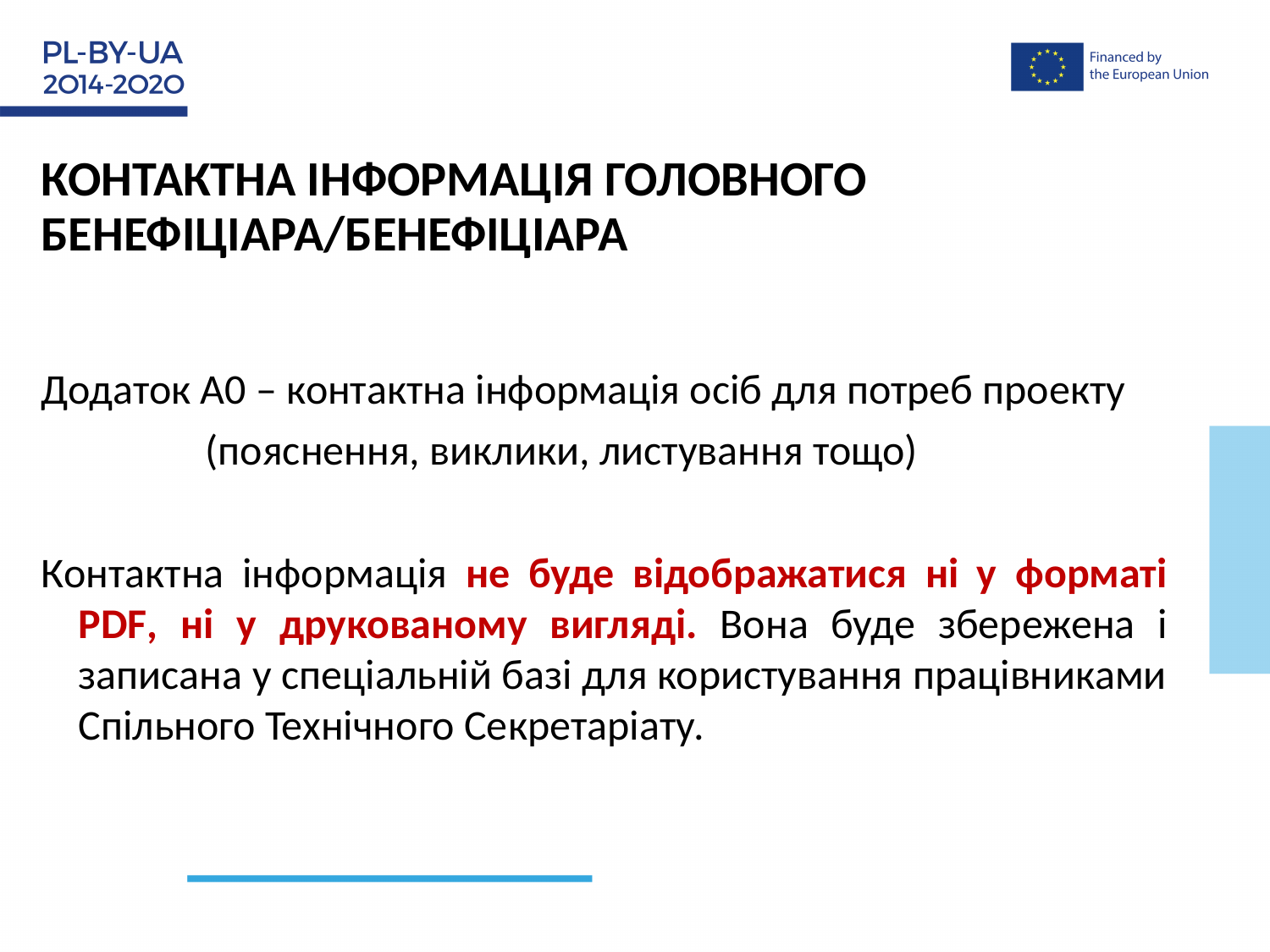

КОНТАКТНА ІНФОРМАЦІЯ ГОЛОВНОГО БЕНЕФІЦІАРА/БЕНЕФІЦІАРА

Додаток A0 – контактна інформація осіб для потреб проекту
		(пояснення, виклики, листування тощо)

Контактна інформація не буде відображатися ні у форматі PDF, ні у друкованому вигляді. Вона буде збережена і записана у спеціальній базі для користування працівниками Спільного Технічного Секретаріату.